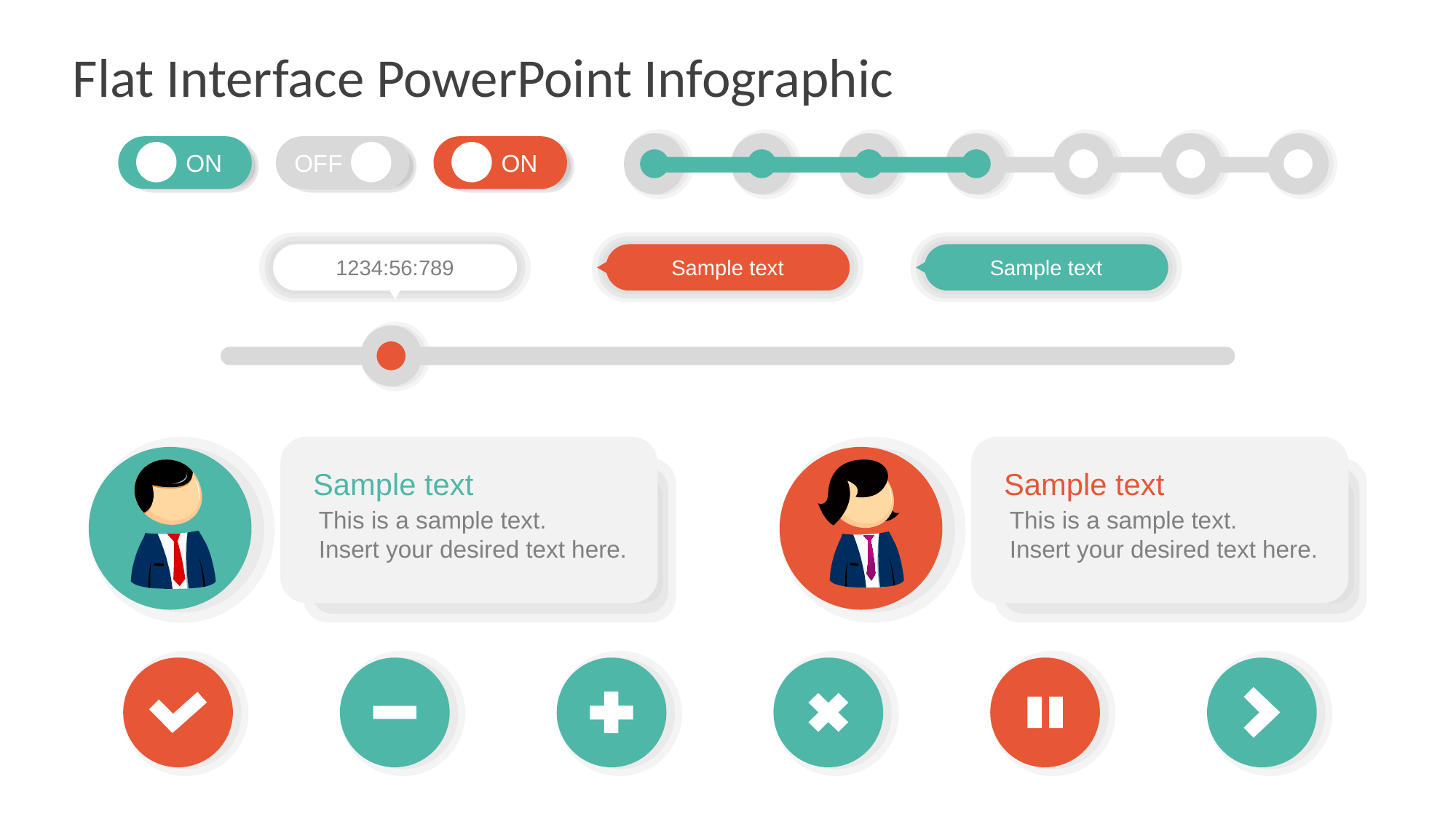

# Flat Interface PowerPoint Infographic

ON

OFF

ON

1234:56:789
Sample text
Sample text

Sample text
This is a sample text.
Insert your desired text here.

Sample text
This is a sample text.
Insert your desired text here.